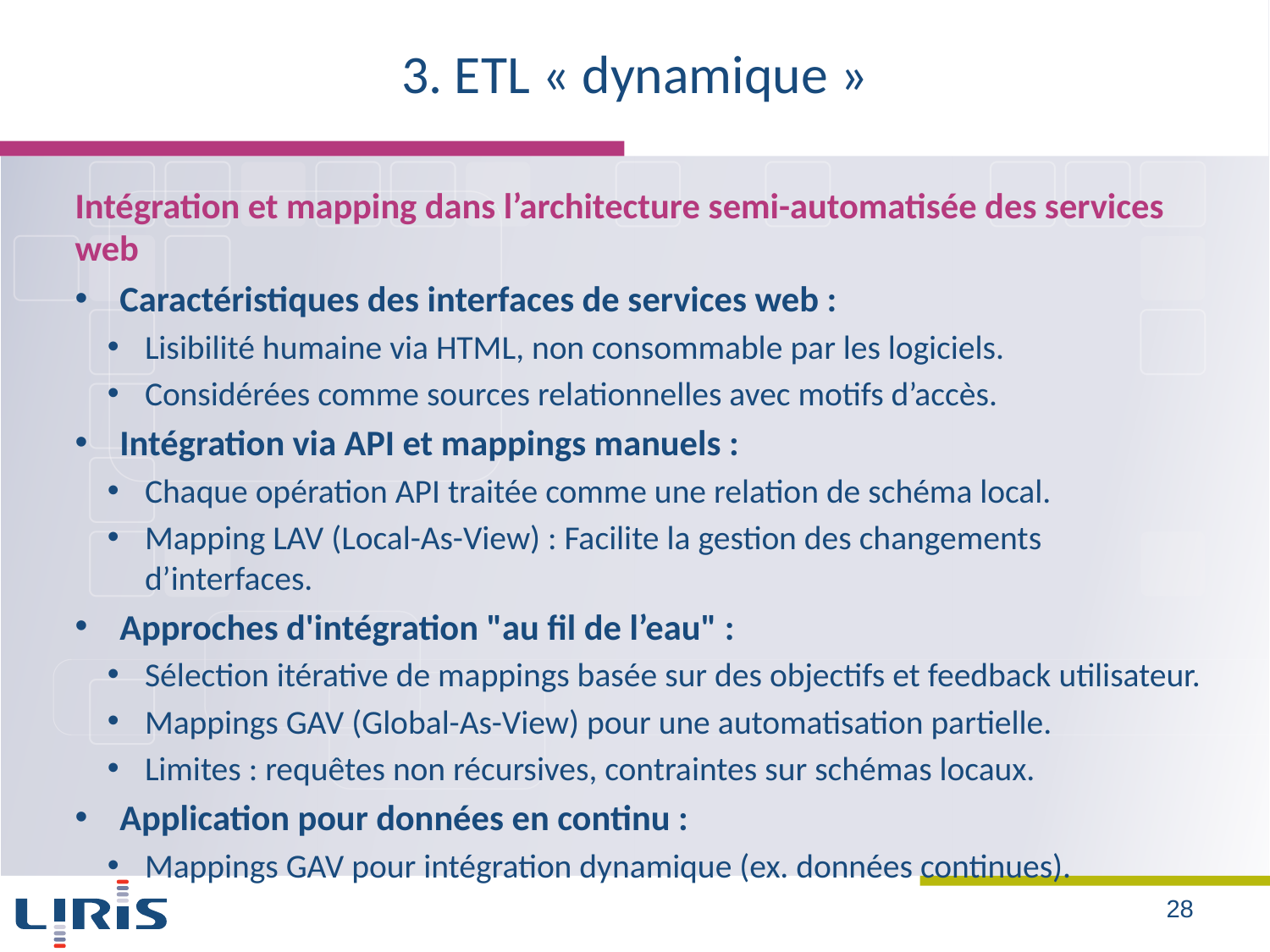

# 3. ETL « dynamique »
Intégration et mapping dans l’architecture semi-automatisée des services web
Caractéristiques des interfaces de services web :
Lisibilité humaine via HTML, non consommable par les logiciels.
Considérées comme sources relationnelles avec motifs d’accès.
Intégration via API et mappings manuels :
Chaque opération API traitée comme une relation de schéma local.
Mapping LAV (Local-As-View) : Facilite la gestion des changements d’interfaces.
Approches d'intégration "au fil de l’eau" :
Sélection itérative de mappings basée sur des objectifs et feedback utilisateur.
Mappings GAV (Global-As-View) pour une automatisation partielle.
Limites : requêtes non récursives, contraintes sur schémas locaux.
Application pour données en continu :
Mappings GAV pour intégration dynamique (ex. données continues).
28